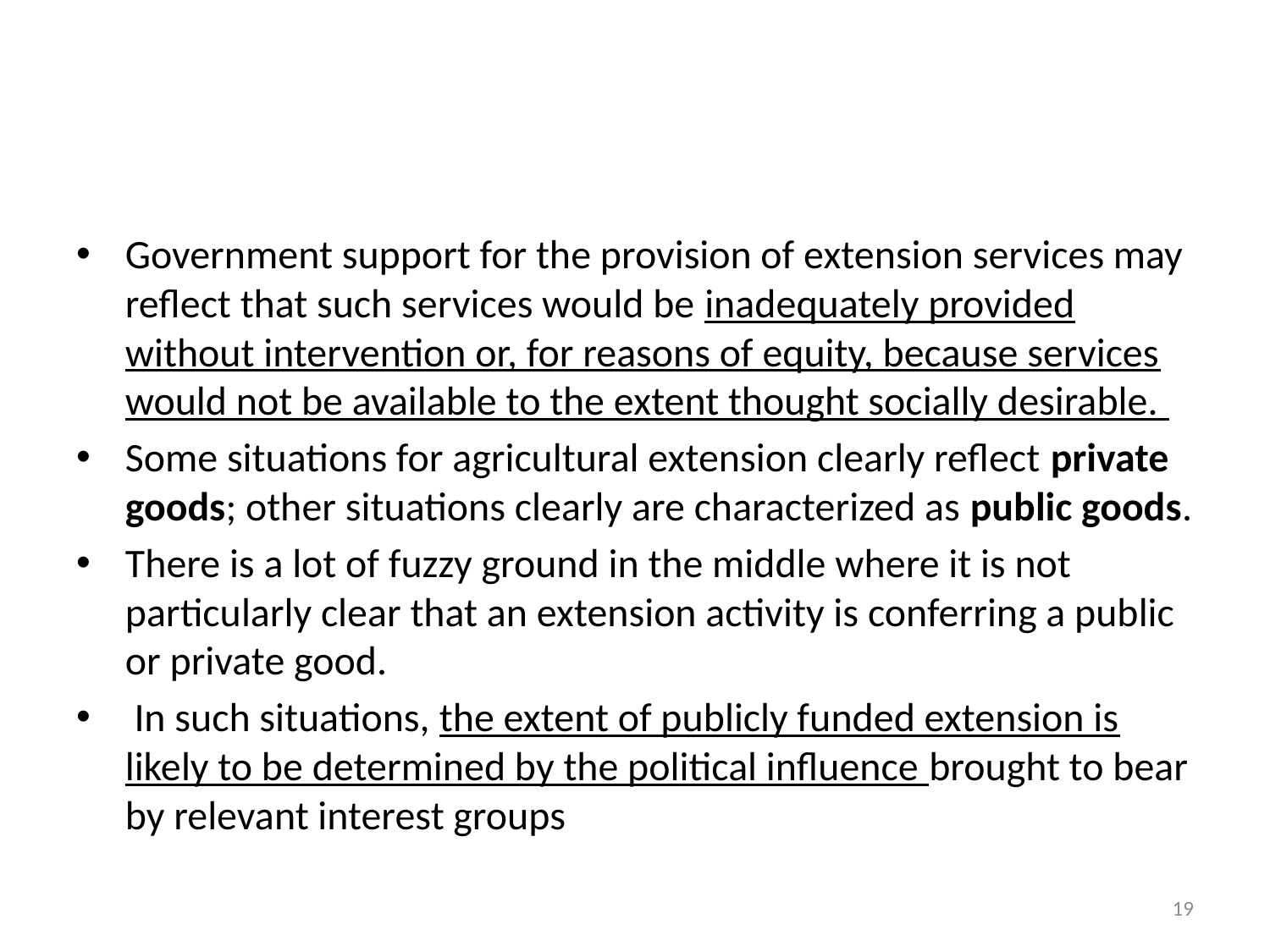

#
Government support for the provision of extension services may reflect that such services would be inadequately provided without intervention or, for reasons of equity, because services would not be available to the extent thought socially desirable.
Some situations for agricultural extension clearly reflect private goods; other situations clearly are characterized as public goods.
There is a lot of fuzzy ground in the middle where it is not particularly clear that an extension activity is conferring a public or private good.
 In such situations, the extent of publicly funded extension is likely to be determined by the political influence brought to bear by relevant interest groups
19